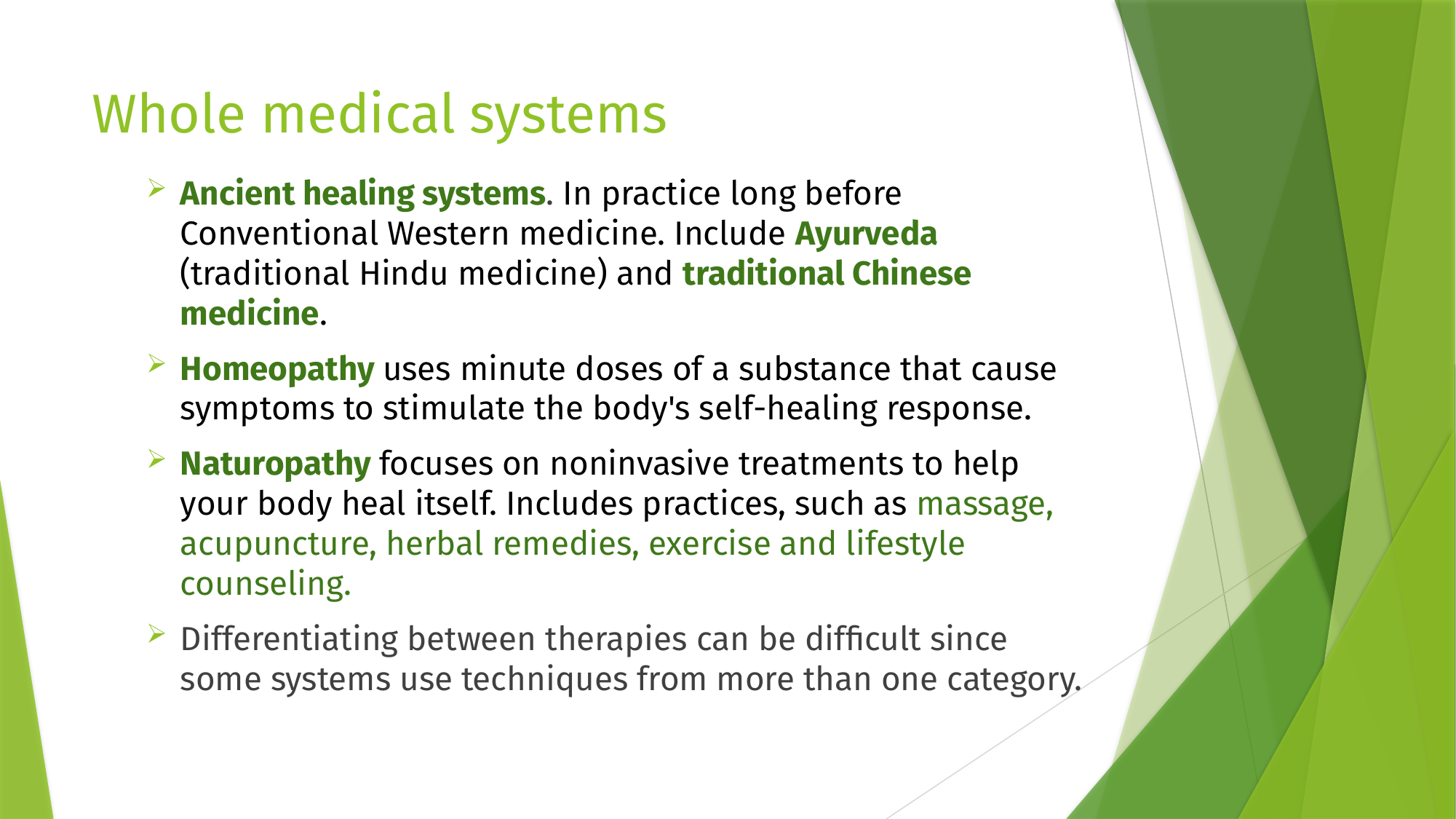

# Whole medical systems
Ancient healing systems. In practice long before Conventional Western medicine. Include Ayurveda (traditional Hindu medicine) and traditional Chinese medicine.
Homeopathy uses minute doses of a substance that cause symptoms to stimulate the body's self-healing response.
Naturopathy focuses on noninvasive treatments to help your body heal itself. Includes practices, such as massage, acupuncture, herbal remedies, exercise and lifestyle counseling.
Differentiating between therapies can be difficult since some systems use techniques from more than one category.